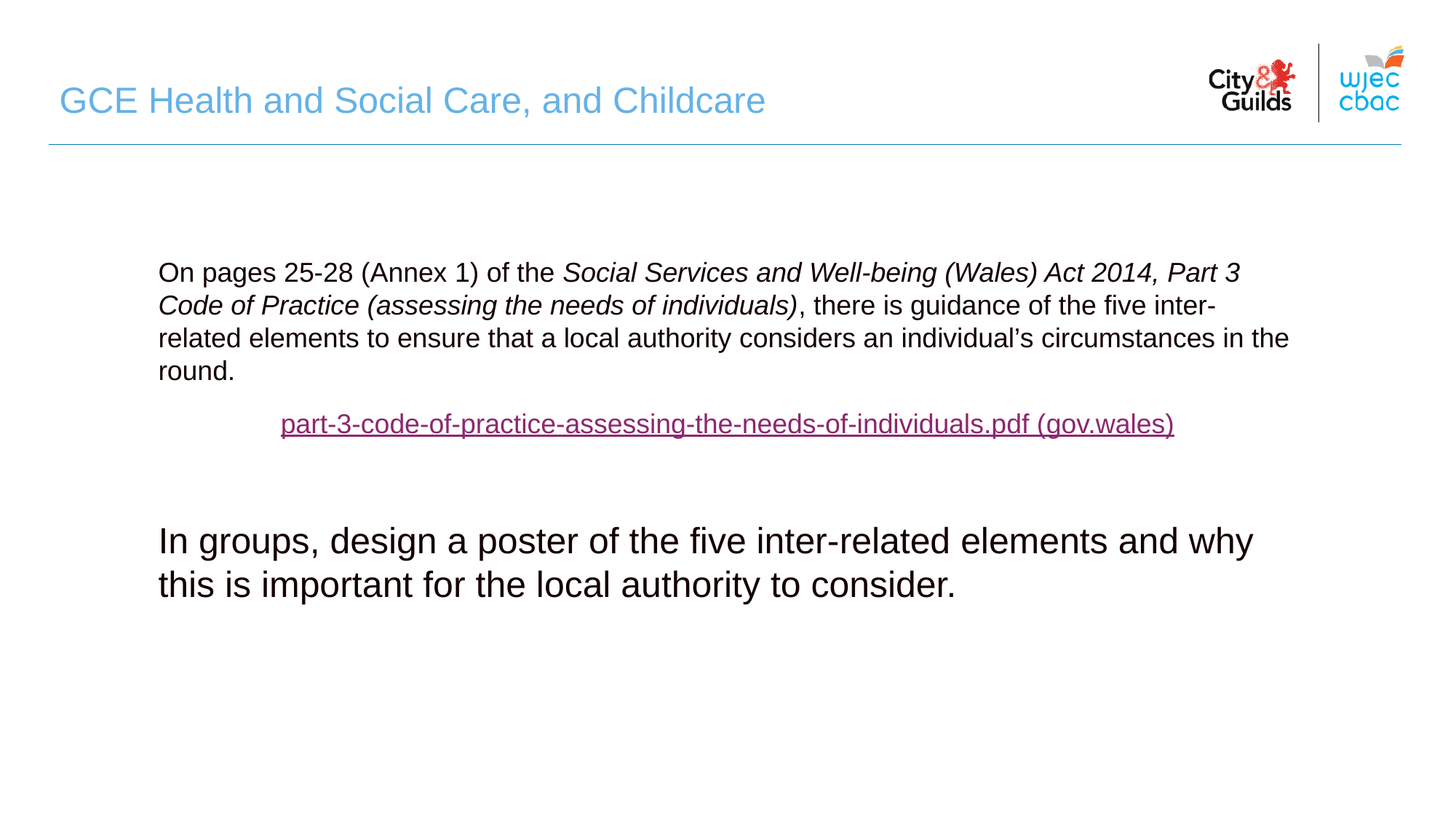

# GCE Health and Social Care, and Childcare
On pages 25-28 (Annex 1) of the Social Services and Well-being (Wales) Act 2014, Part 3 Code of Practice (assessing the needs of individuals), there is guidance of the five inter-related elements to ensure that a local authority considers an individual’s circumstances in the round.
part-3-code-of-practice-assessing-the-needs-of-individuals.pdf (gov.wales)

In groups, design a poster of the five inter-related elements and why this is important for the local authority to consider.